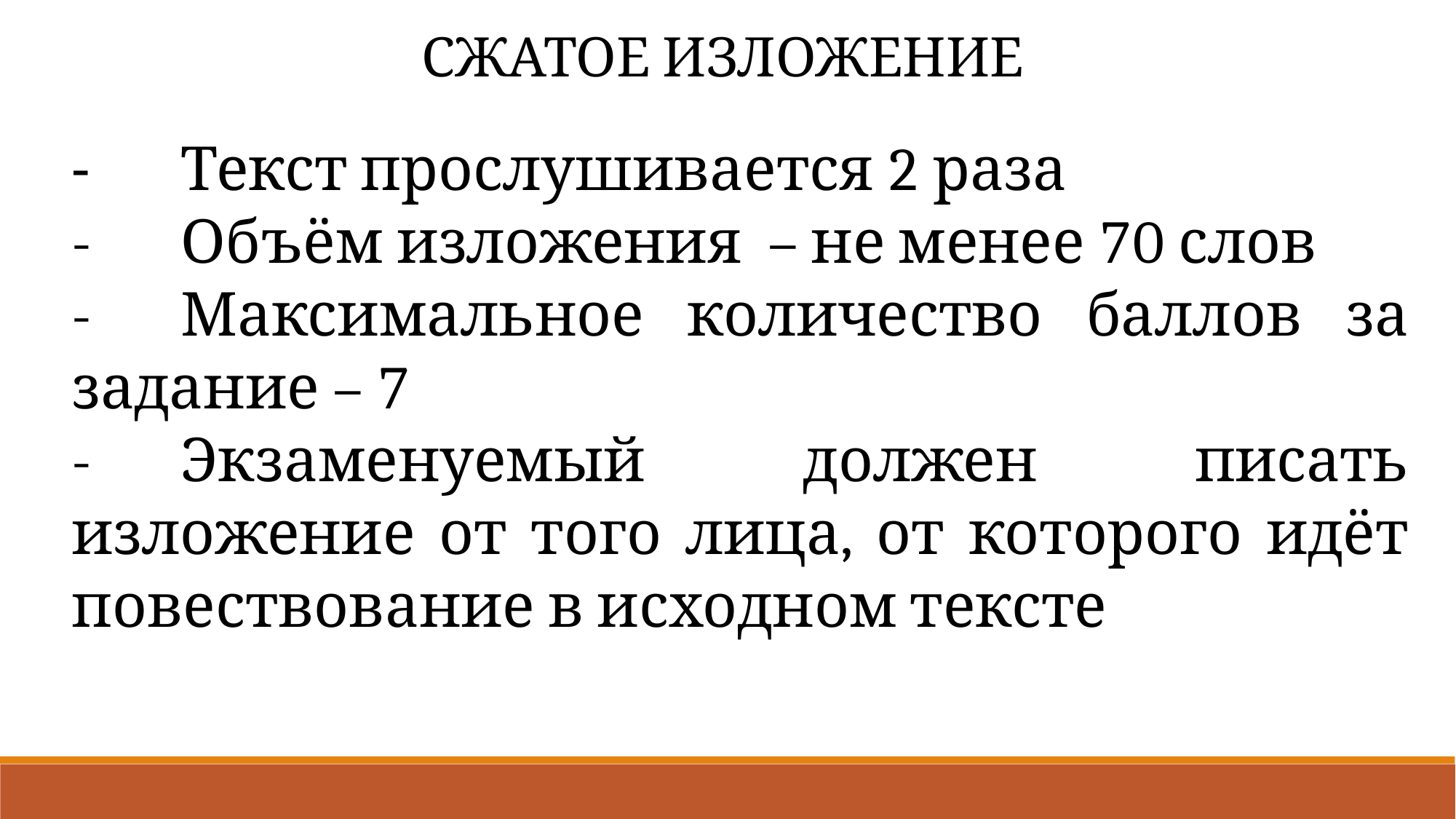

СЖАТОЕ ИЗЛОЖЕНИЕ
-	Текст прослушивается 2 раза
- 	Объём изложения  – не менее 70 слов
-	Максимальное количество баллов за задание – 7
-	Экзаменуемый должен писать изложение от того лица, от которого идёт повествование в исходном тексте